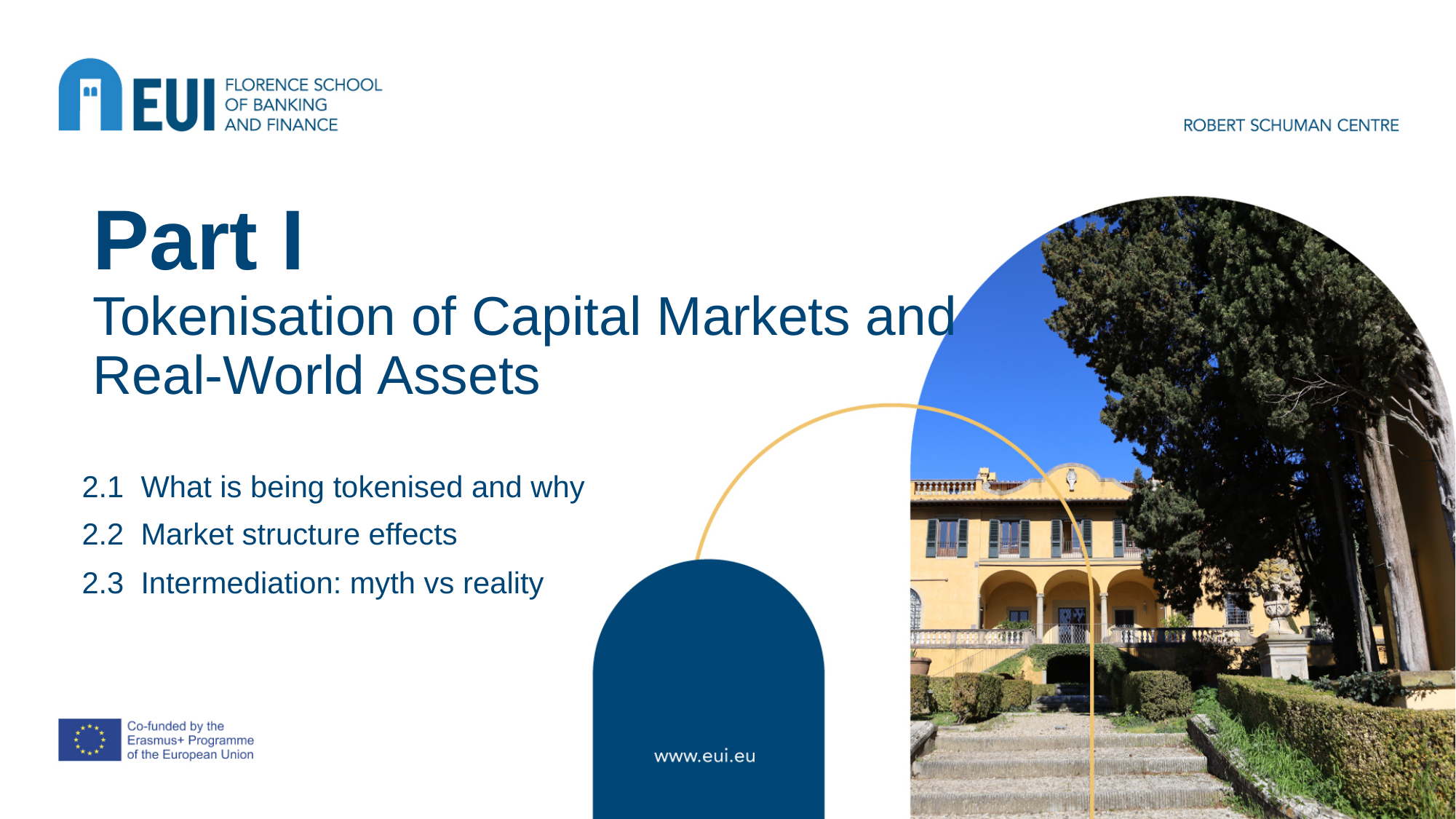

9
# Part I
Tokenisation of Capital Markets and
Real-World Assets
2.1  What is being tokenised and why
2.2  Market structure effects
2.3  Intermediation: myth vs reality